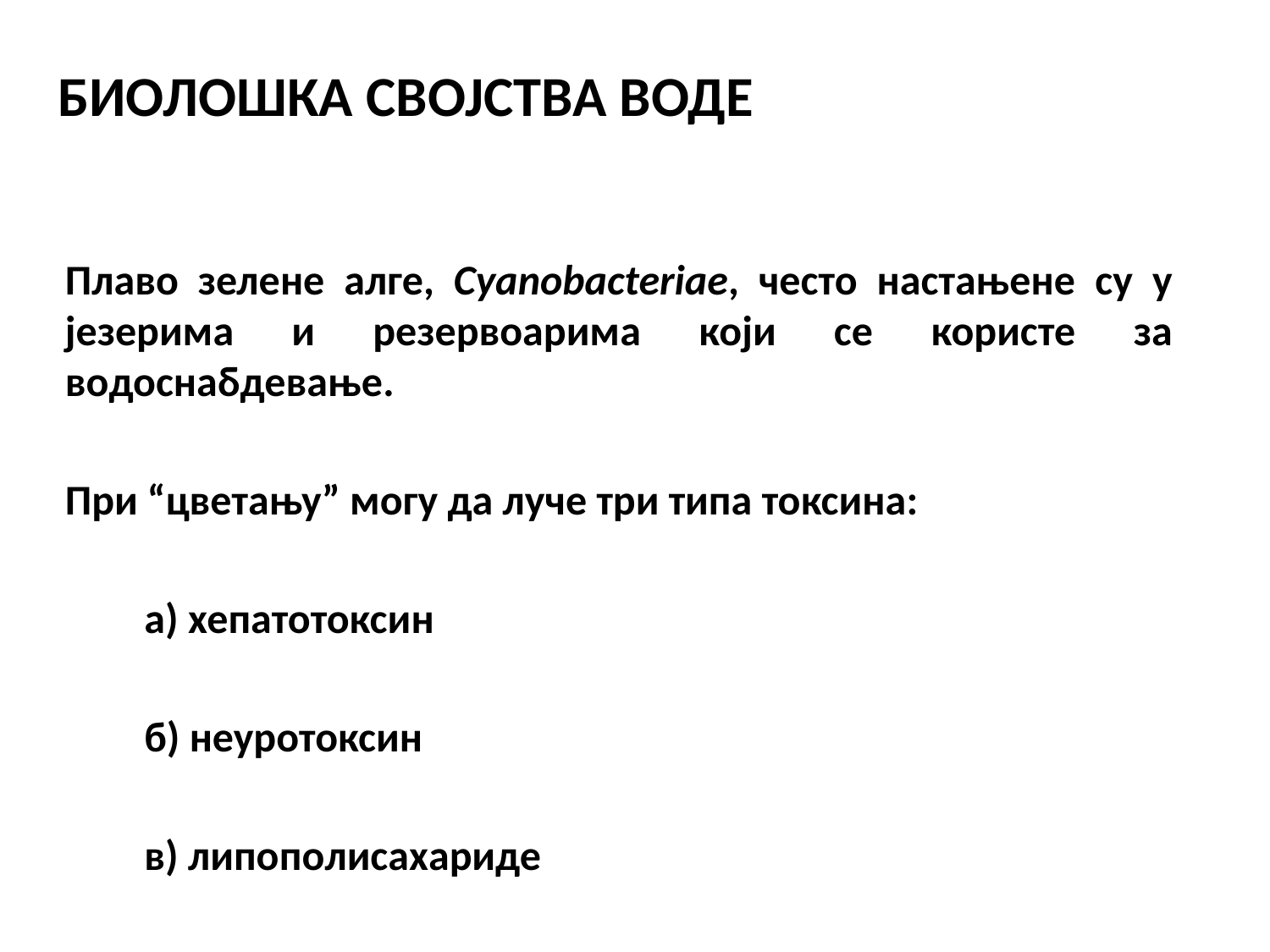

БИОЛОШКА СВОЈСТВА ВОДЕ
	Плаво зелене алге, Cyanobacteriae, често настањене су у језерима и резервоарима који се користе за водоснабдевање.

	При “цветању” могу да луче три типа токсина:

а) хепатотоксин

б) неуротоксин

в) липополисахариде